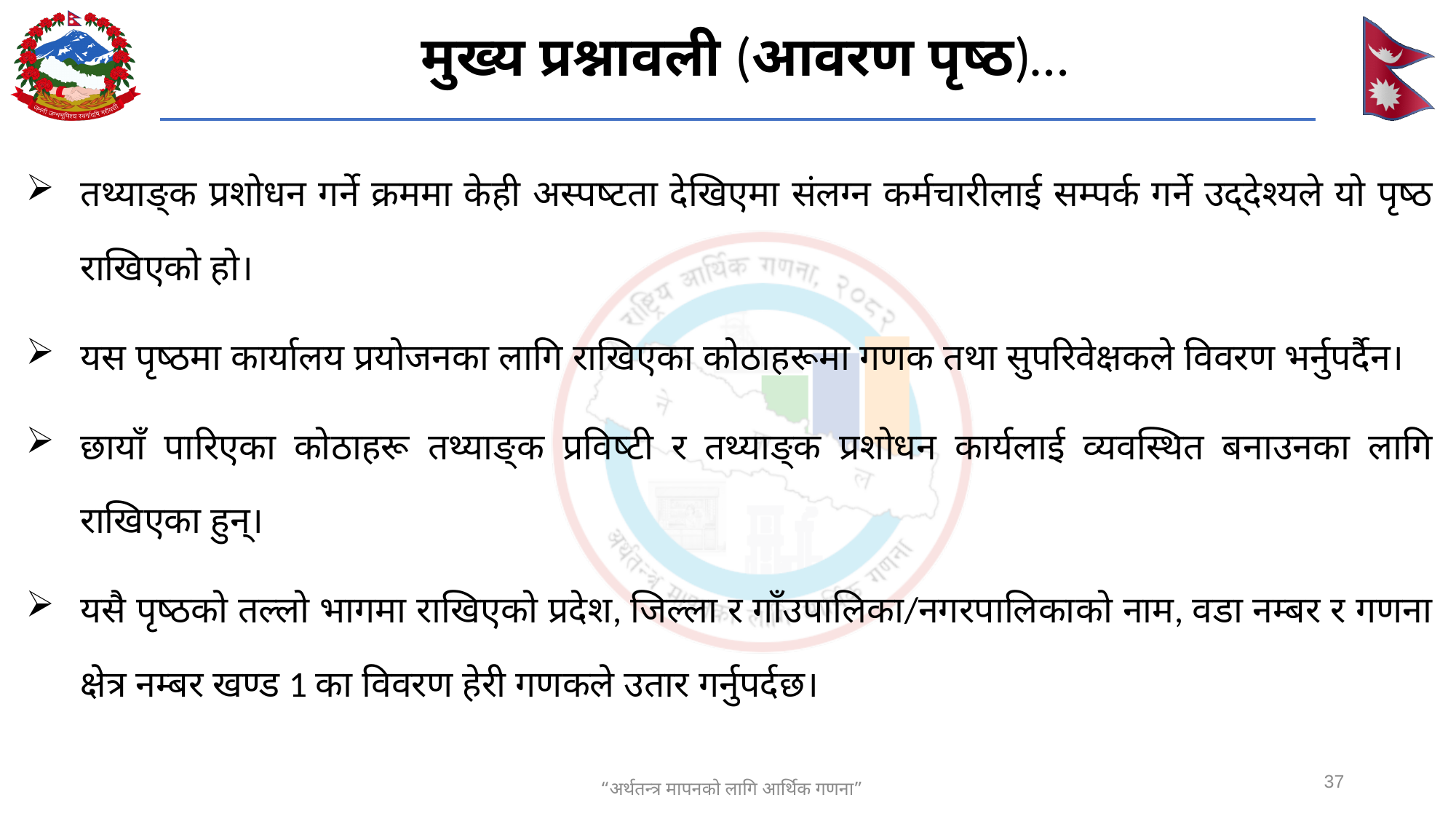

# मुख्य प्रश्नावली (आवरण पृष्ठ)…
तथ्याङ्क प्रशोधन गर्ने क्रममा केही अस्पष्टता देखिएमा संलग्न कर्मचारीलाई सम्पर्क गर्ने उद्देश्यले यो पृष्ठ राखिएको हो।
यस पृष्ठमा कार्यालय प्रयोजनका लागि राखिएका कोठाहरूमा गणक तथा सुपरिवेक्षकले विवरण भर्नुपर्दैन।
छायाँ पारिएका कोठाहरू तथ्याङ्क प्रविष्टी र तथ्याङ्क प्रशोधन कार्यलाई व्यवस्थित बनाउनका लागि राखिएका हुन्।
यसै पृष्ठको तल्लो भागमा राखिएको प्रदेश, जिल्ला र गाँउपालिका/नगरपालिकाको नाम, वडा नम्बर र गणना क्षेत्र नम्बर खण्ड 1 का विवरण हेरी गणकले उतार गर्नुपर्दछ।

37
“अर्थतन्त्र मापनको लागि आर्थिक गणना”